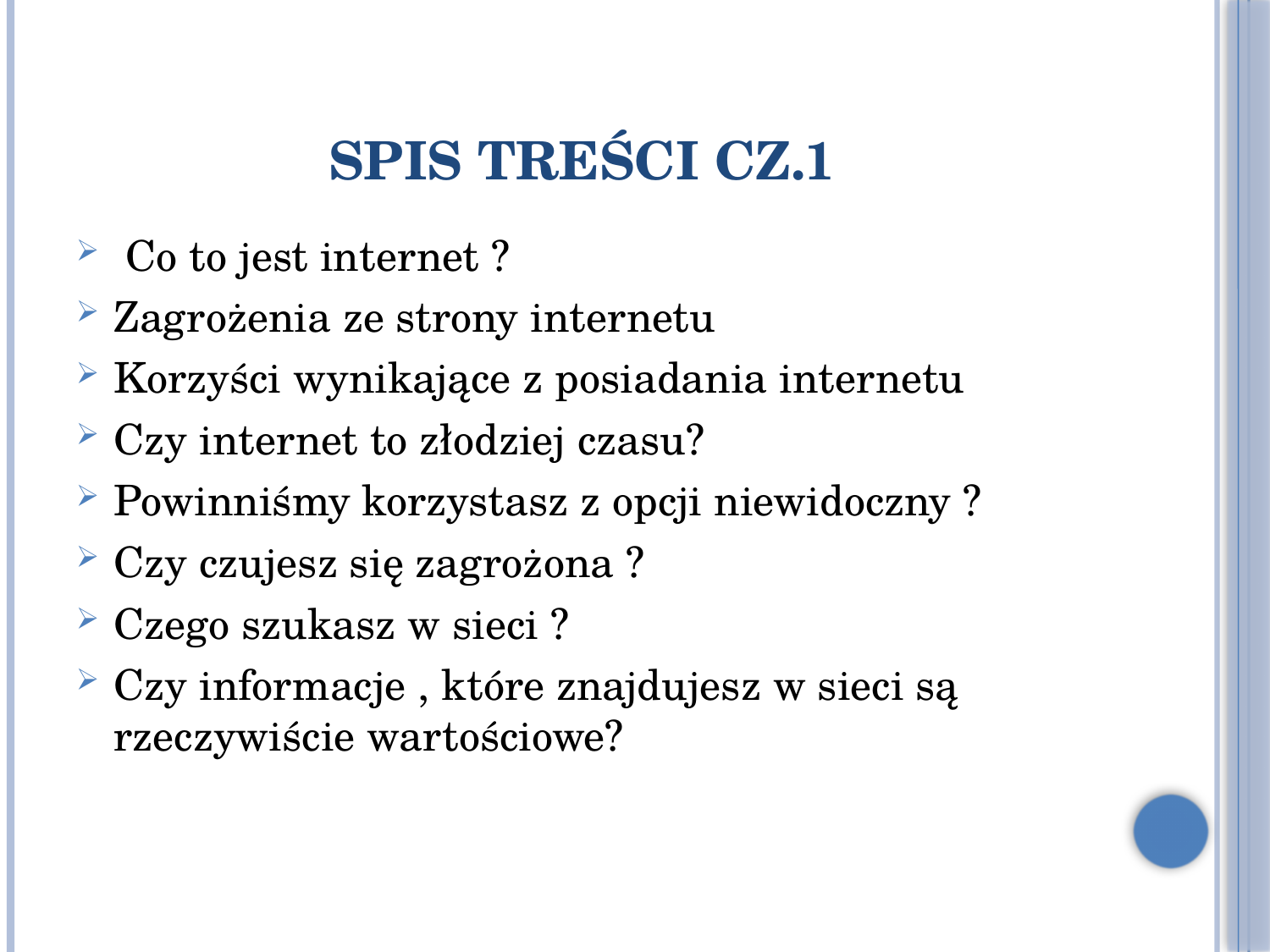

# Spis Treści cz.1
 Co to jest internet ?
Zagrożenia ze strony internetu
Korzyści wynikające z posiadania internetu
Czy internet to złodziej czasu?
Powinniśmy korzystasz z opcji niewidoczny ?
Czy czujesz się zagrożona ?
Czego szukasz w sieci ?
Czy informacje , które znajdujesz w sieci są rzeczywiście wartościowe?